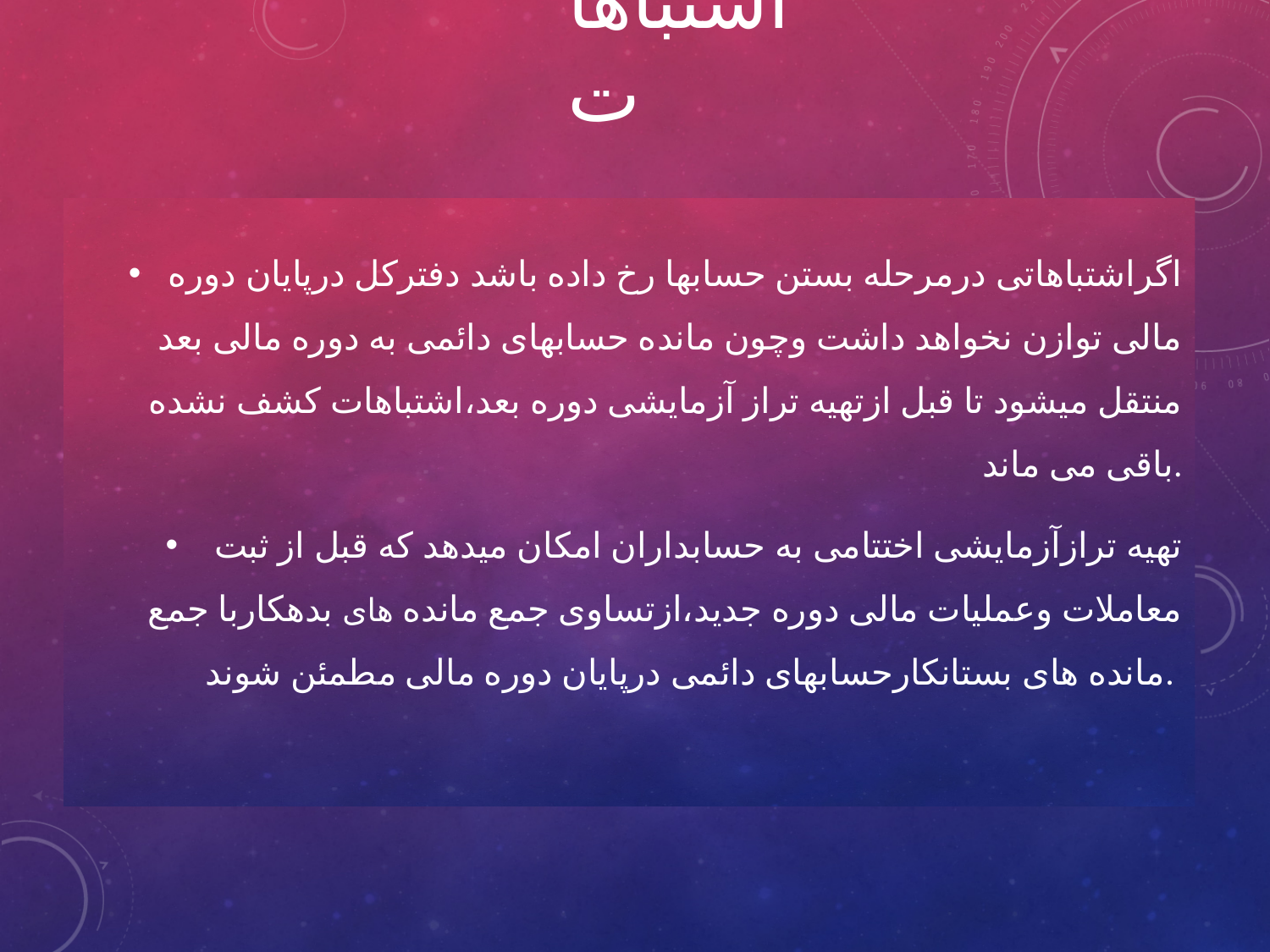

# اشتباهات
اگراشتباهاتی درمرحله بستن حسابها رخ داده باشد دفترکل درپایان دوره مالی توازن نخواهد داشت وچون مانده حسابهای دائمی به دوره مالی بعد منتقل میشود تا قبل ازتهیه تراز آزمایشی دوره بعد،اشتباهات کشف نشده باقی می ماند.
 تهیه ترازآزمایشی اختتامی به حسابداران امکان میدهد که قبل از ثبت معاملات وعملیات مالی دوره جدید،ازتساوی جمع مانده های بدهکاربا جمع مانده های بستانکارحسابهای دائمی درپایان دوره مالی مطمئن شوند.